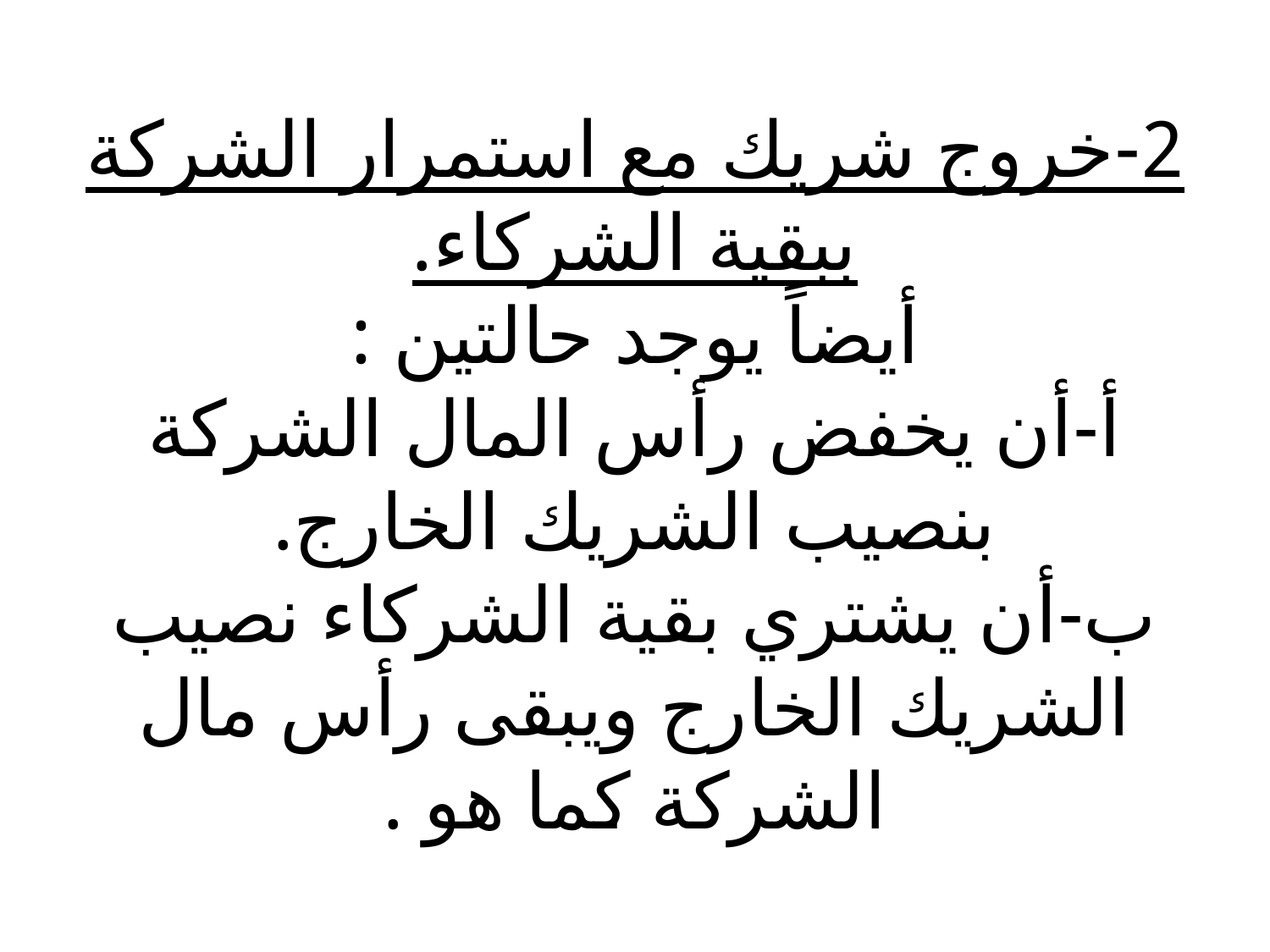

# 2-خروج شريك مع استمرار الشركة ببقية الشركاء. أيضاً يوجد حالتين : أ-أن يخفض رأس المال الشركة بنصيب الشريك الخارج. ب-أن يشتري بقية الشركاء نصيب الشريك الخارج ويبقى رأس مال الشركة كما هو .